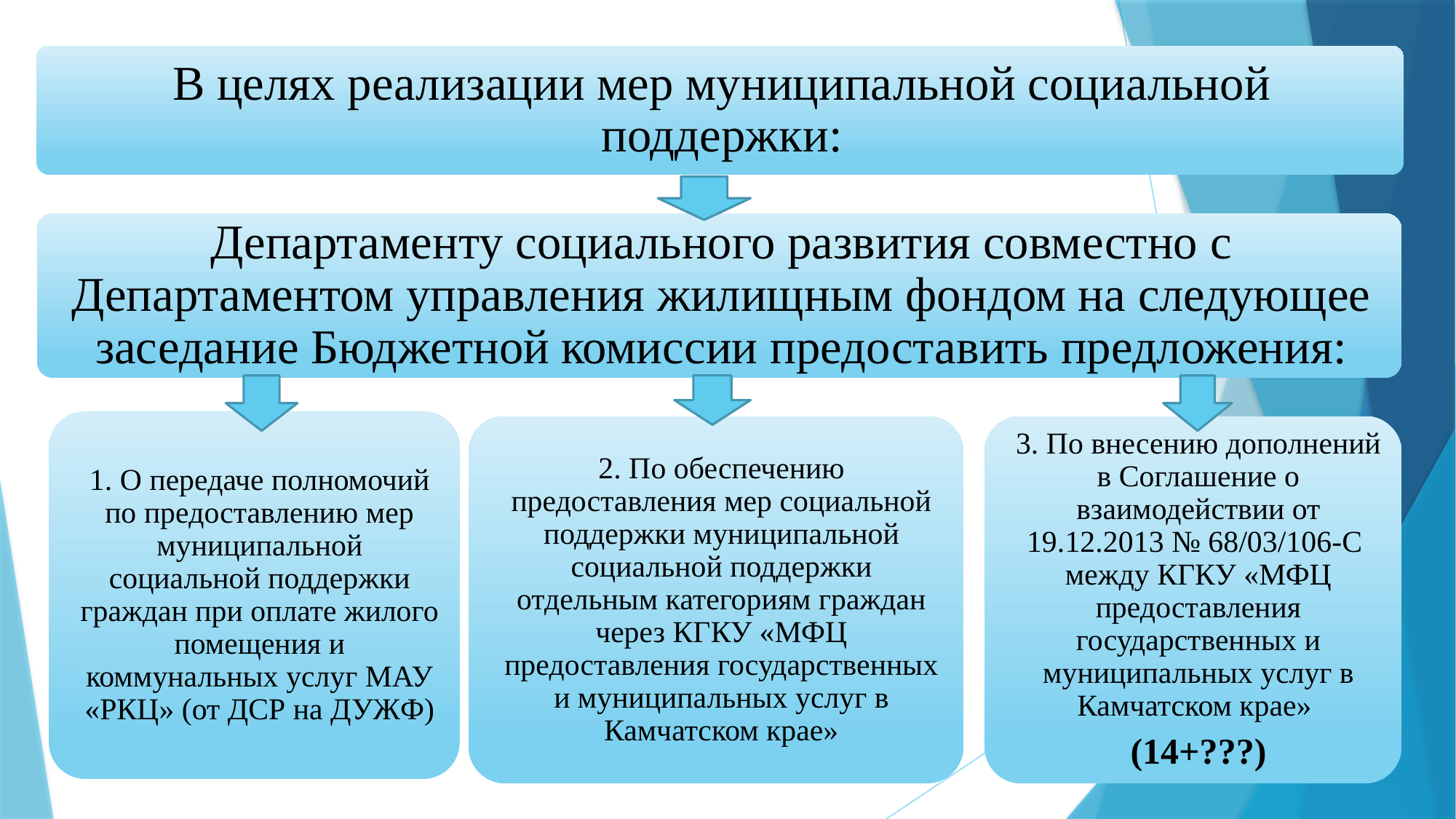

В целях реализации мер муниципальной социальной поддержки:
Департаменту социального развития совместно с Департаментом управления жилищным фондом на следующее заседание Бюджетной комиссии предоставить предложения:
1. О передаче полномочий по предоставлению мер муниципальной социальной поддержки граждан при оплате жилого помещения и коммунальных услуг МАУ «РКЦ» (от ДСР на ДУЖФ)
2. По обеспечению предоставления мер социальной поддержки муниципальной социальной поддержки отдельным категориям граждан через КГКУ «МФЦ предоставления государственных и муниципальных услуг в Камчатском крае»
3. По внесению дополнений в Соглашение о взаимодействии от 19.12.2013 № 68/03/106-С  между КГКУ «МФЦ предоставления государственных и муниципальных услуг в Камчатском крае»
(14+???)

52